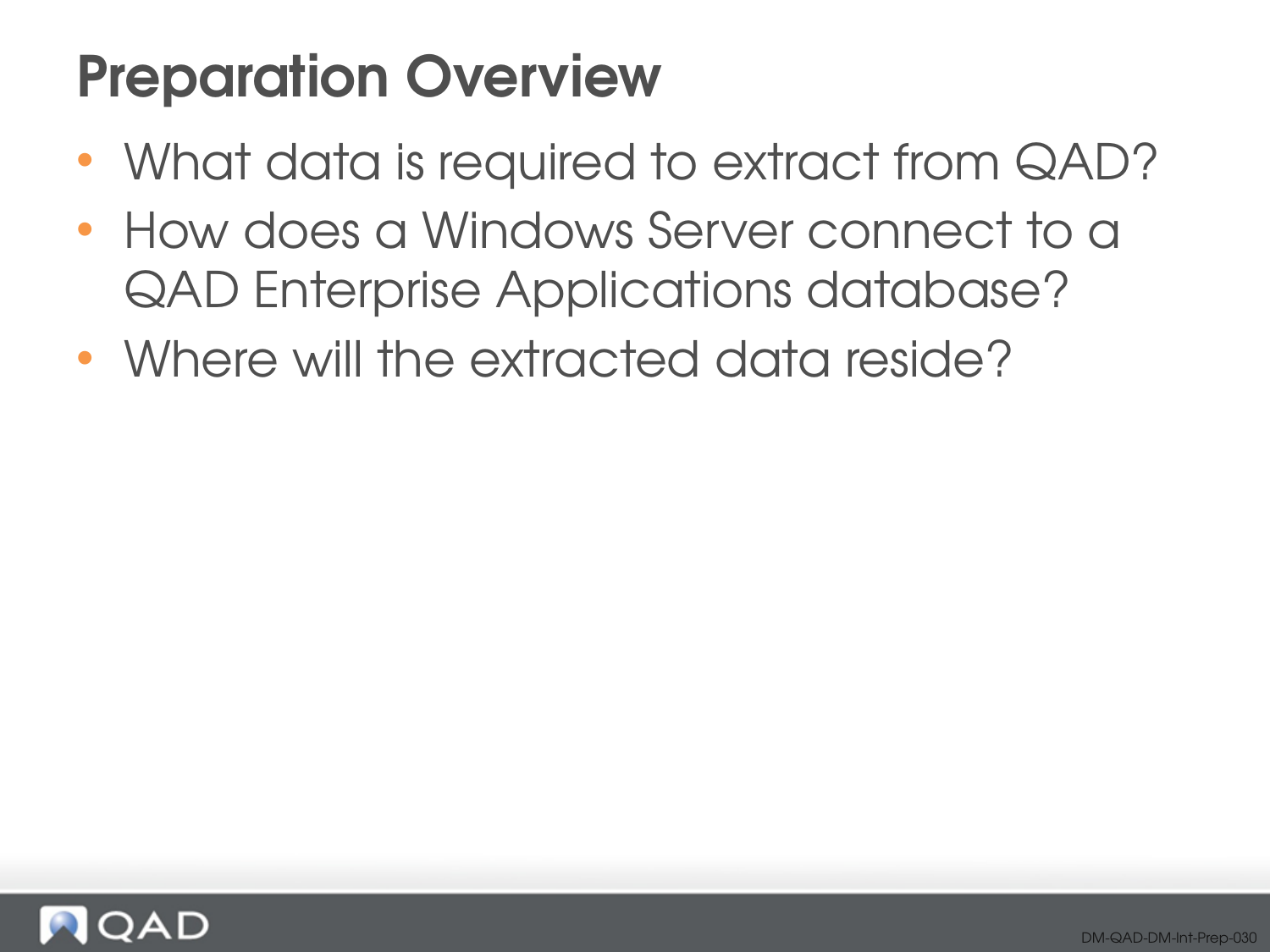

# Preparation Overview
What data is required to extract from QAD?
How does a Windows Server connect to a QAD Enterprise Applications database?
Where will the extracted data reside?
DM-QAD-DM-Int-Prep-030